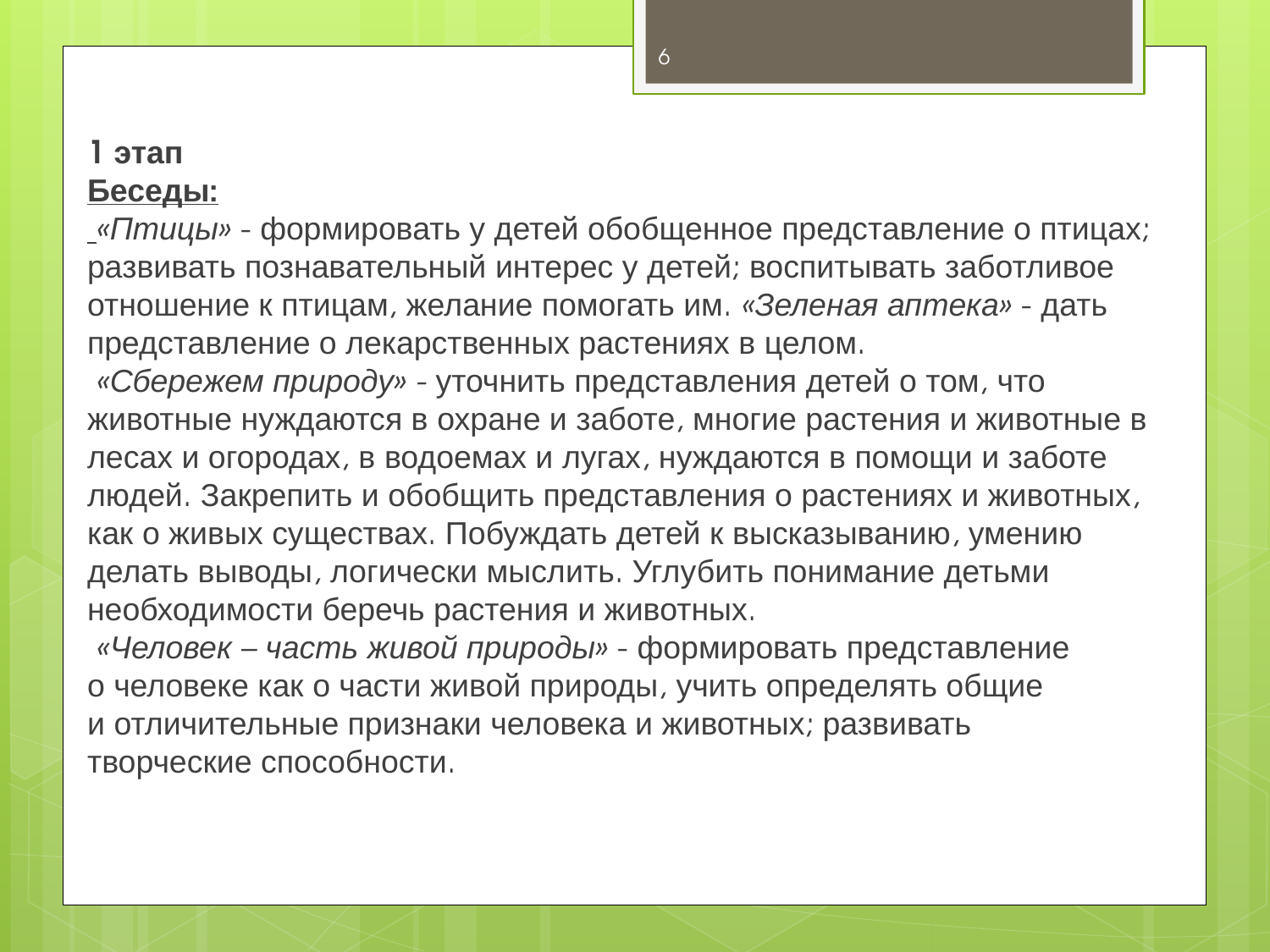

6
1 этап
Беседы:
 «Птицы» - формировать у детей обобщенное представление о птицах; развивать познавательный интерес у детей; воспитывать заботливое отношение к птицам, желание помогать им. «Зеленая аптека» - дать представление о лекарственных растениях в целом.
 «Сбережем природу» - уточнить представления детей о том, что животные нуждаются в охране и заботе, многие растения и животные в лесах и огородах, в водоемах и лугах, нуждаются в помощи и заботе людей. Закрепить и обобщить представления о растениях и животных, как о живых существах. Побуждать детей к высказыванию, умению делать выводы, логически мыслить. Углубить понимание детьми необходимости беречь растения и животных.
 «Человек – часть живой природы» - формировать представление о человеке как о части живой природы, учить определять общие и отличительные признаки человека и животных; развивать творческие способности.